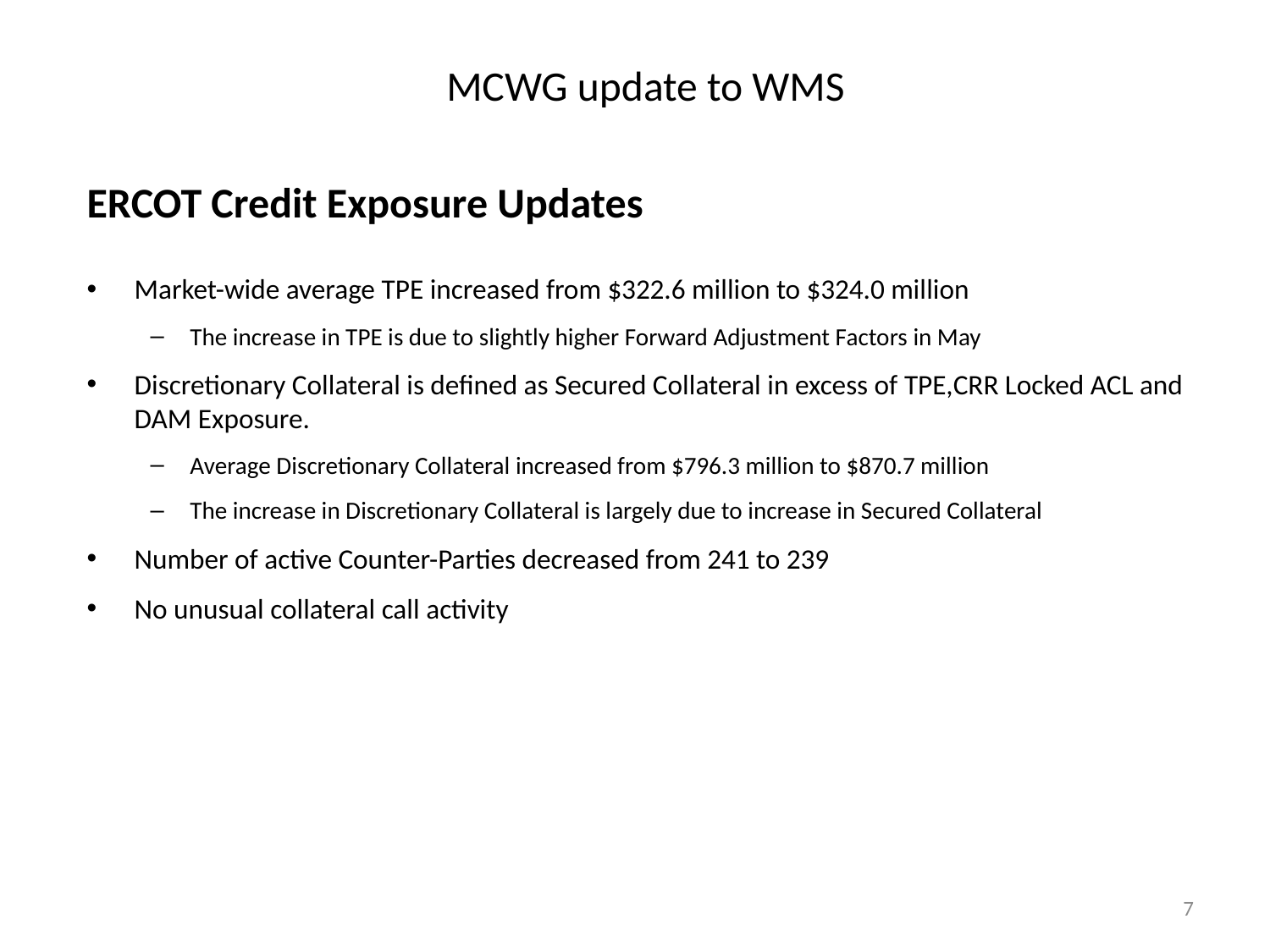

# MCWG update to WMS
ERCOT Credit Exposure Updates

Market-wide average TPE increased from $322.6 million to $324.0 million
The increase in TPE is due to slightly higher Forward Adjustment Factors in May
Discretionary Collateral is defined as Secured Collateral in excess of TPE,CRR Locked ACL and DAM Exposure.
Average Discretionary Collateral increased from $796.3 million to $870.7 million
The increase in Discretionary Collateral is largely due to increase in Secured Collateral
Number of active Counter-Parties decreased from 241 to 239
No unusual collateral call activity

7